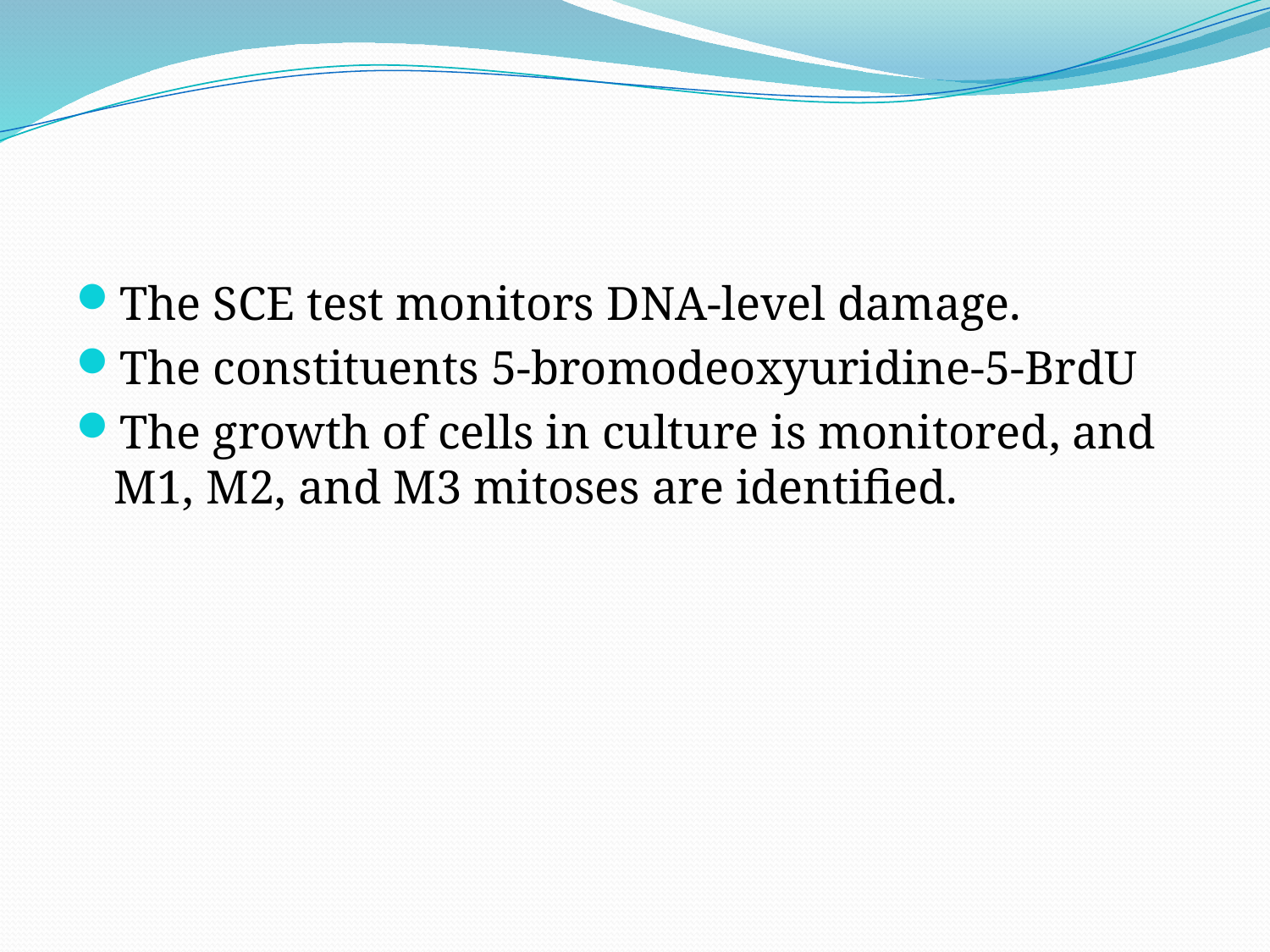

#
The SCE test monitors DNA-level damage.
The constituents 5-bromodeoxyuridine-5-BrdU
The growth of cells in culture is monitored, and M1, M2, and M3 mitoses are identified.